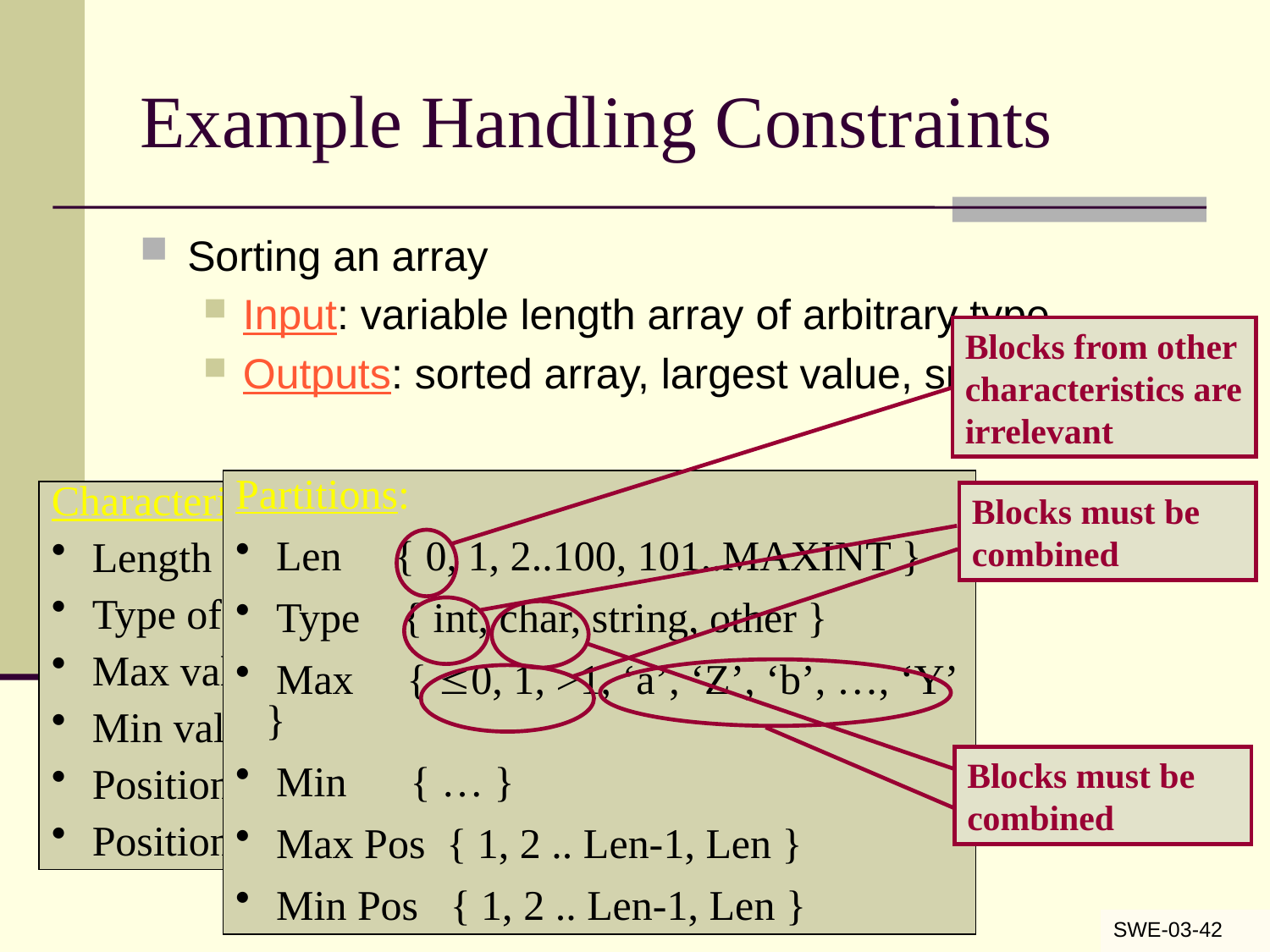

# Example Handling Constraints
Sorting an array
Input: variable length array of arbitrary type
Outputs: sorted array, largest value, smallest value
Blocks from other characteristics are irrelevant

Partitions:
 Len     { 0, 1, 2..100, 101..MAXINT }
 Type    { int, char, string, other }
 Max     { ≤0, 1, >1, ‘a’, ‘Z’, ‘b’, …, ‘Y’ }
 Min      { … }
 Max Pos  { 1, 2 .. Len-1, Len }
 Min Pos   { 1, 2 .. Len-1, Len }
Characteristics:
 Length of array
 Type of elements
 Max value
 Min value
 Position of max value
 Position of min value
Blocks must be combined

Blocks must be combined